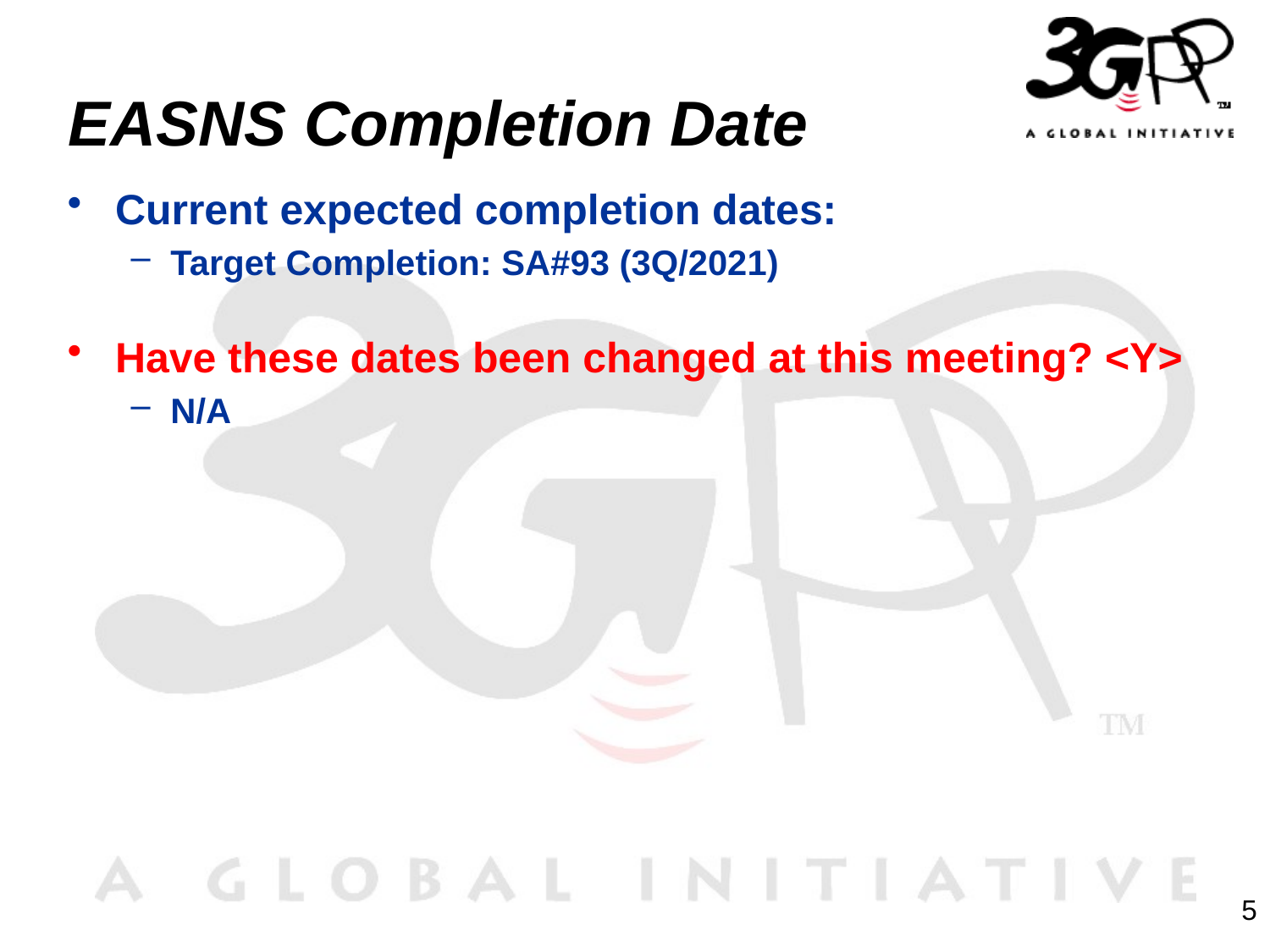

# EASNS Completion Date
Current expected completion dates:
Target Completion: SA#93 (3Q/2021)

Have these dates been changed at this meeting? <Y>
N/A

5